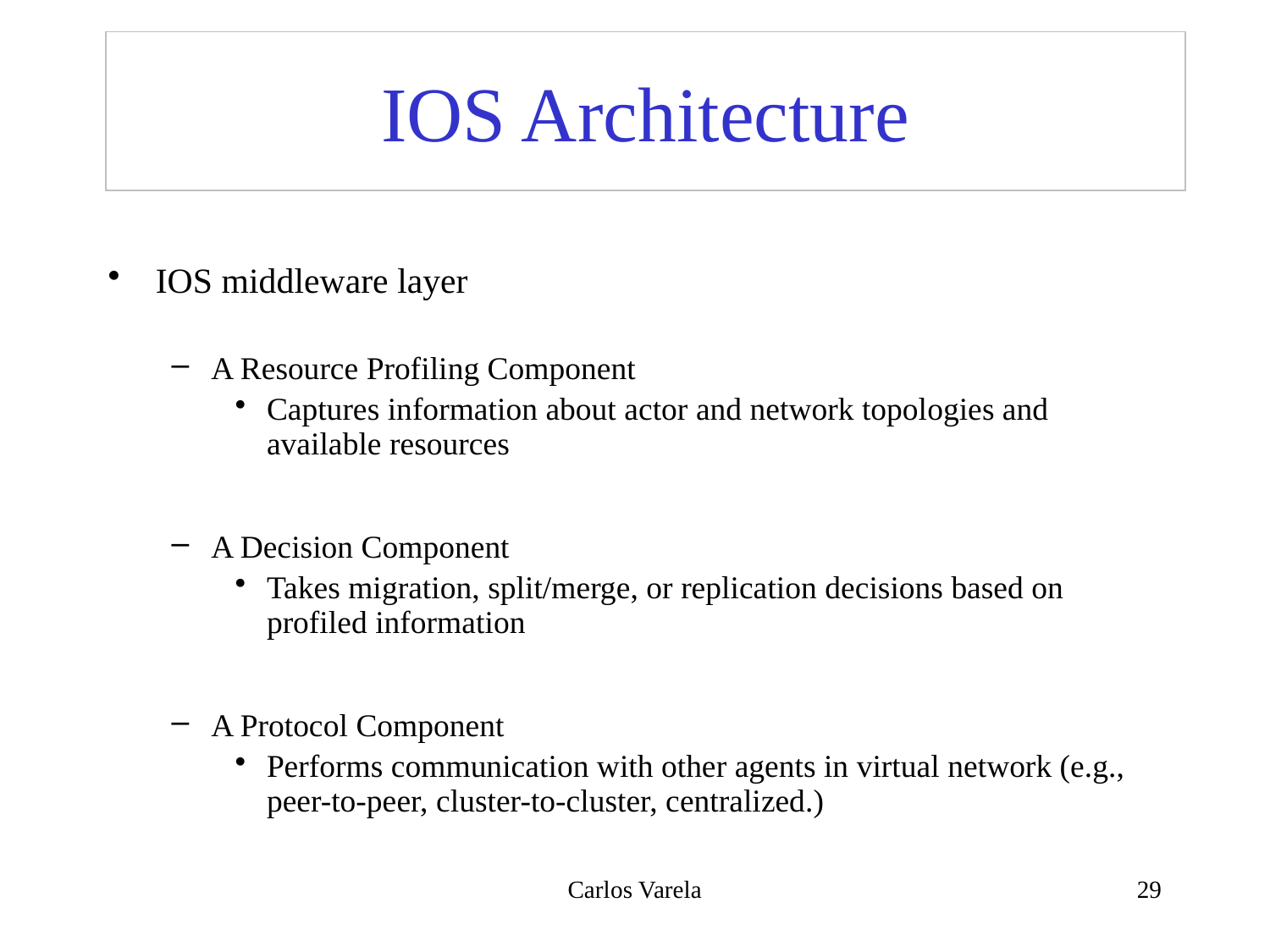

# IOS Architecture

IOS middleware layer

A Resource Profiling Component
Captures information about actor and network topologies and available resources

A Decision Component
Takes migration, split/merge, or replication decisions based on profiled information

A Protocol Component
Performs communication with other agents in virtual network (e.g., peer-to-peer, cluster-to-cluster, centralized.)

Carlos Varela
29